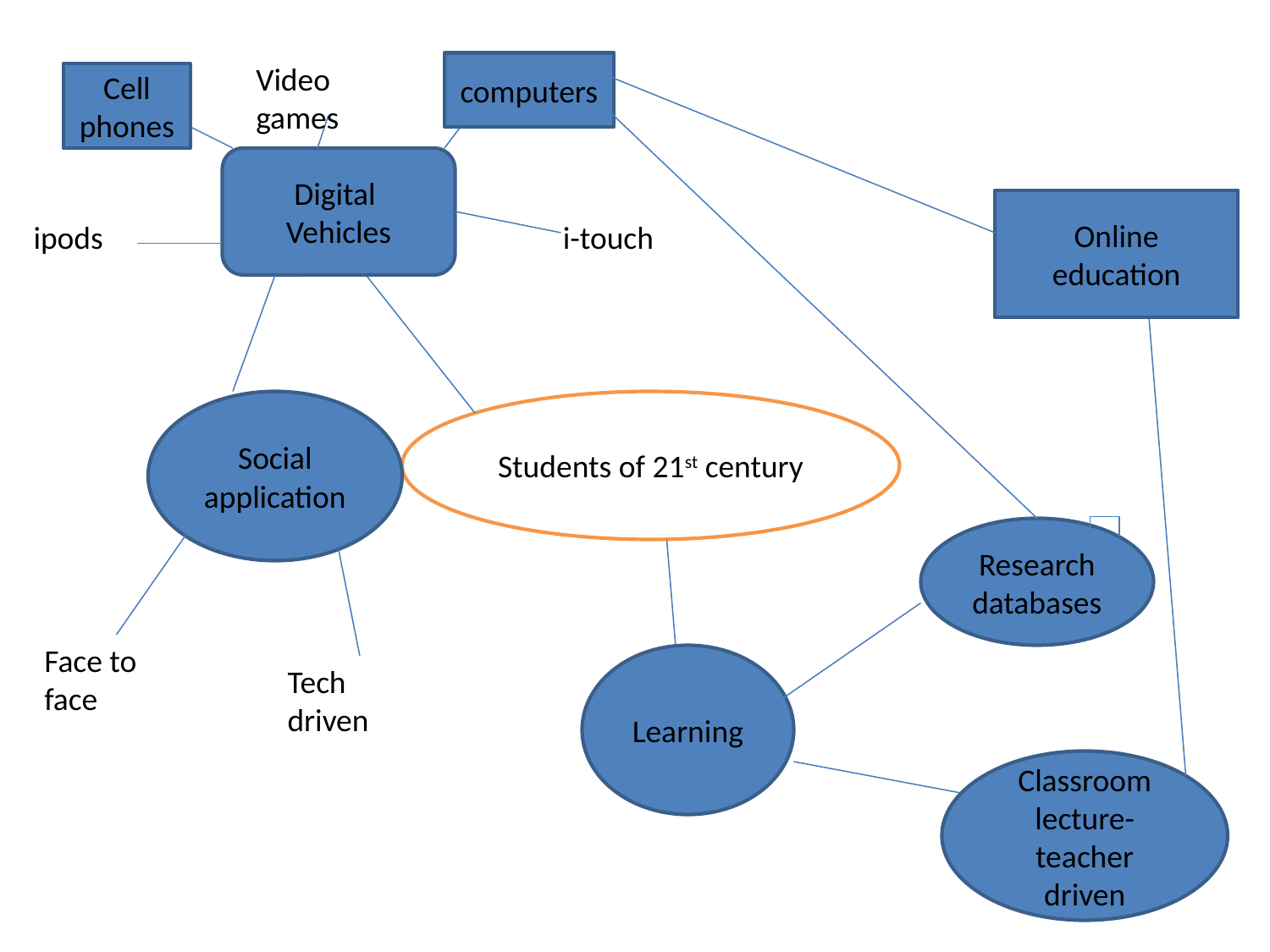

Video games
computers
Cell phones
Digital  Vehicles
Online education
ipods
i-touch
#
Social application
Students of 21st century
Research databases

Face to face
Learning
Tech driven
Classroom lecture- teacher driven